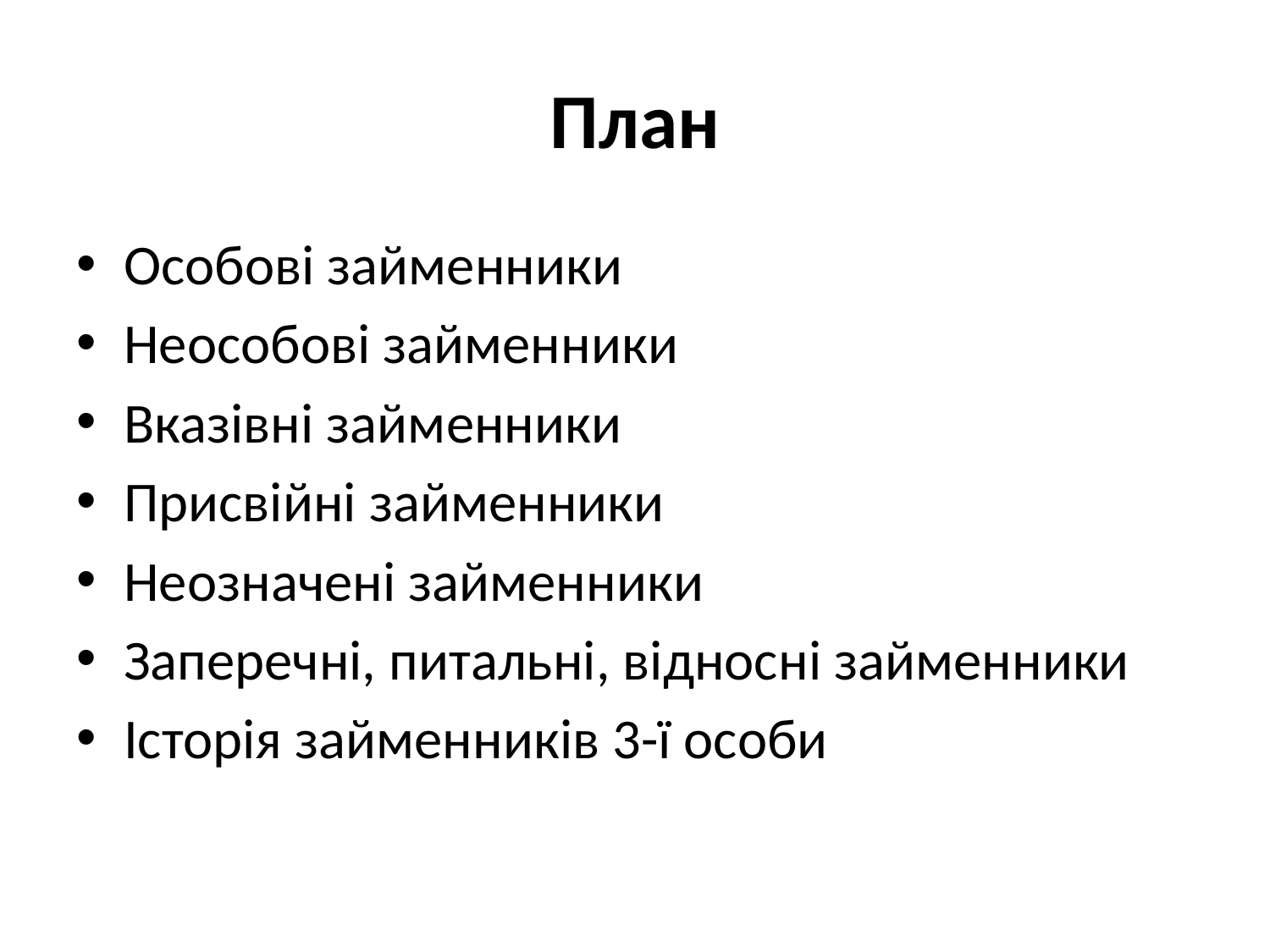

# План
Особові займенники
Неособові займенники
Вказівні займенники
Присвійні займенники
Неозначені займенники
Заперечні, питальні, відносні займенники
Історія займенників 3-ї особи